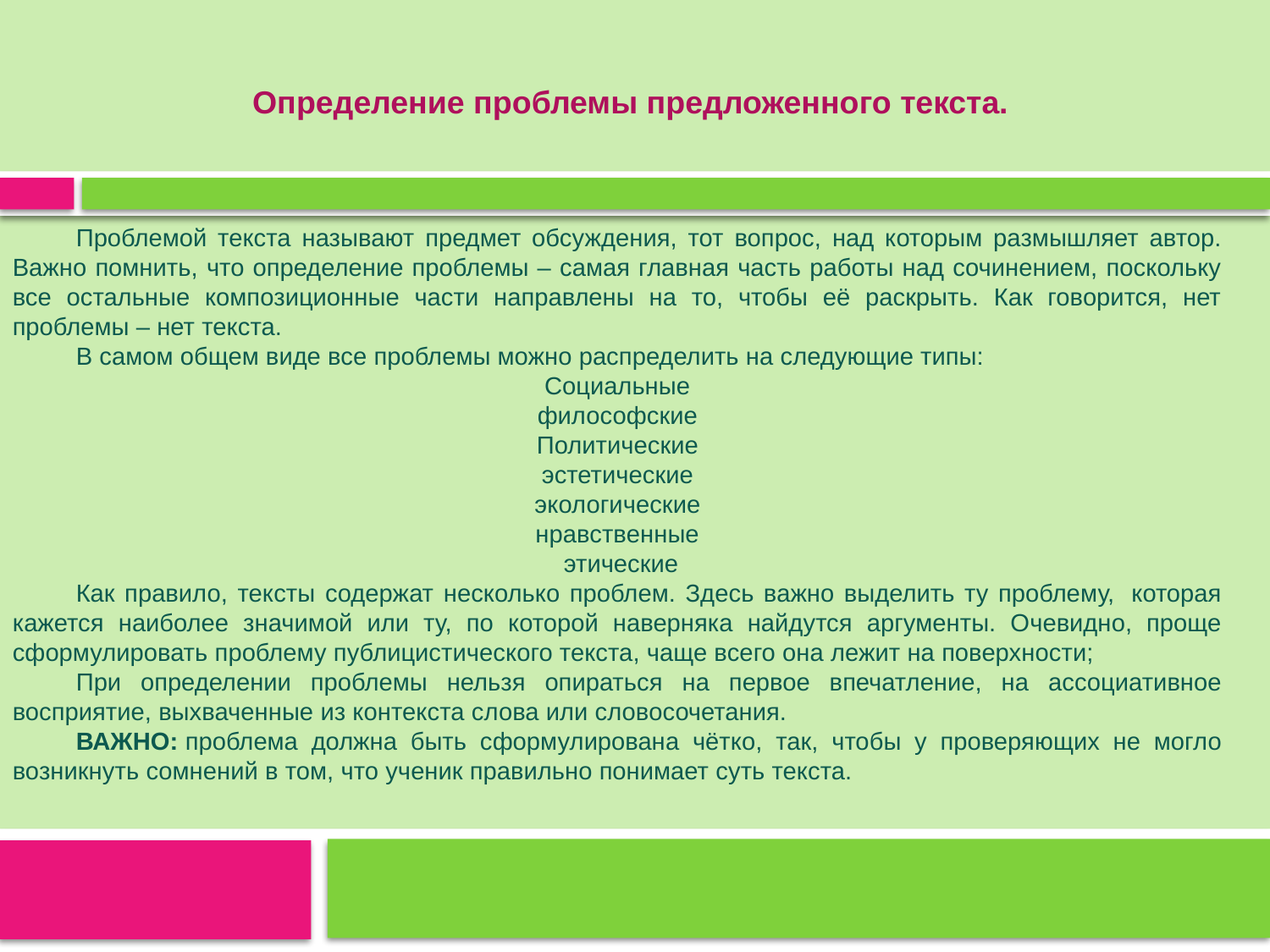

Определение проблемы предложенного текста.
	Проблемой текста называют предмет обсуждения, тот вопрос, над которым размышляет автор. Важно помнить, что определение проблемы – самая главная часть работы над сочинением, поскольку все остальные композиционные части направлены на то, чтобы её раскрыть. Как говорится, нет проблемы – нет текста.
	В самом общем виде все проблемы можно распределить на следующие типы:
Социальные
философские
Политические
эстетические
экологические
нравственные
 этические
	Как правило, тексты содержат несколько проблем. Здесь важно выделить ту проблему,  которая кажется наиболее значимой или ту, по которой наверняка найдутся аргументы. Очевидно, проще сформулировать проблему публицистического текста, чаще всего она лежит на поверхности;
	При определении проблемы нельзя опираться на первое впечатление, на ассоциативное восприятие, выхваченные из контекста слова или словосочетания.
	ВАЖНО: проблема должна быть сформулирована чётко, так, чтобы у проверяющих не могло возникнуть сомнений в том, что ученик правильно понимает суть текста.